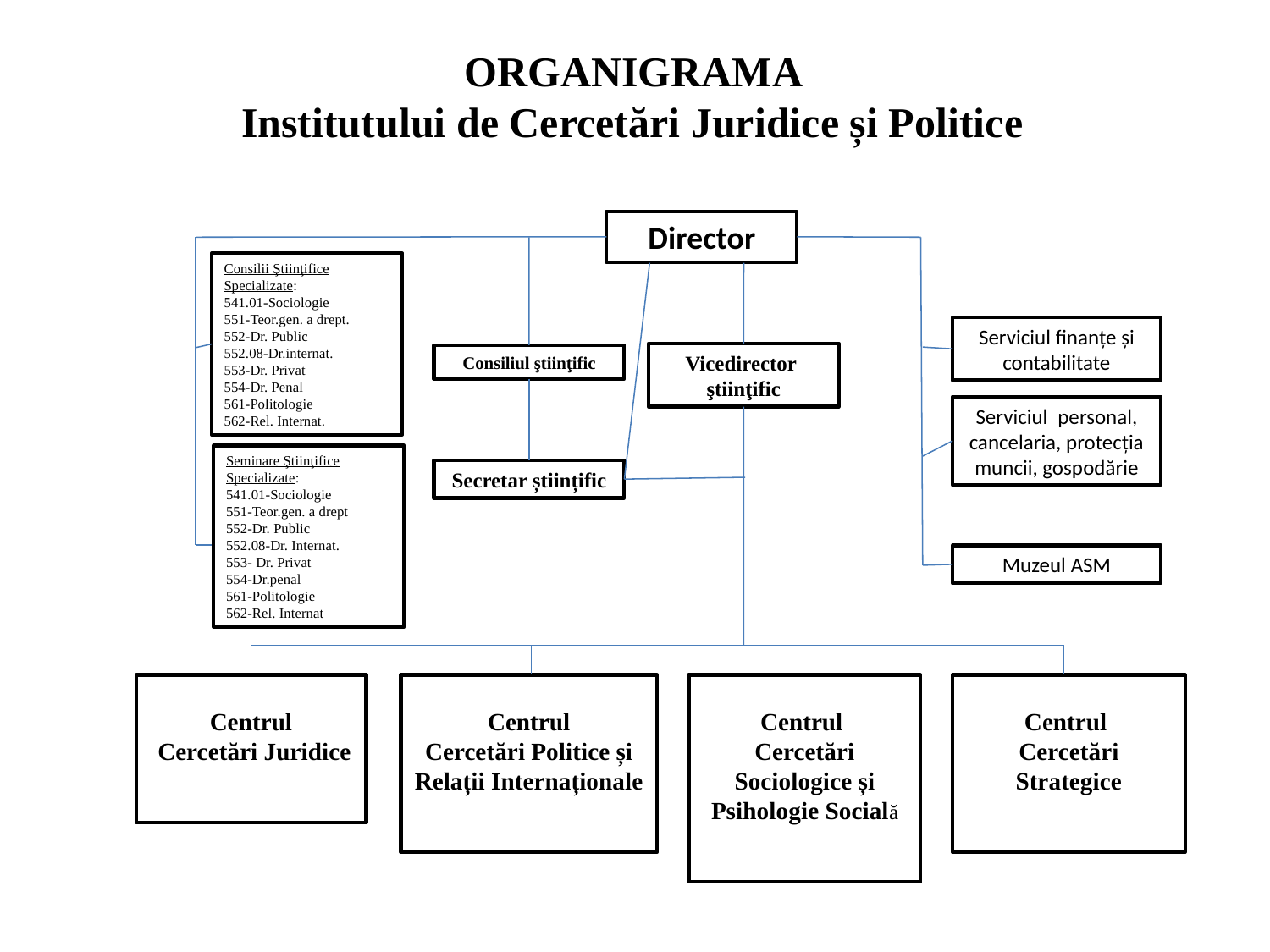

# ORGANIGRAMA Institutului de Cercetări Juridice și Politice
Director
Consilii Ştiinţifice Specializate:
541.01-Sociologie
551-Teor.gen. a drept.
552-Dr. Public
552.08-Dr.internat.
553-Dr. Privat
554-Dr. Penal
561-Politologie
562-Rel. Internat.
Serviciul finanţe şi contabilitate
Vicedirector  ştiinţific
Consiliul ştiinţific
Serviciul  personal, cancelaria, protecţia muncii, gospodărie
Seminare Ştiinţifice Specializate:
541.01-Sociologie
551-Teor.gen. a drept
552-Dr. Public
552.08-Dr. Internat.
553- Dr. Privat
554-Dr.penal
561-Politologie
562-Rel. Internat
Secretar științific
Muzeul ASM

Centrul
 Cercetări Juridice

Centrul
Cercetări Politice și Relații Internaționale

Centrul
Cercetări Sociologice și Psihologie Socială

Centrul
Cercetări Strategice